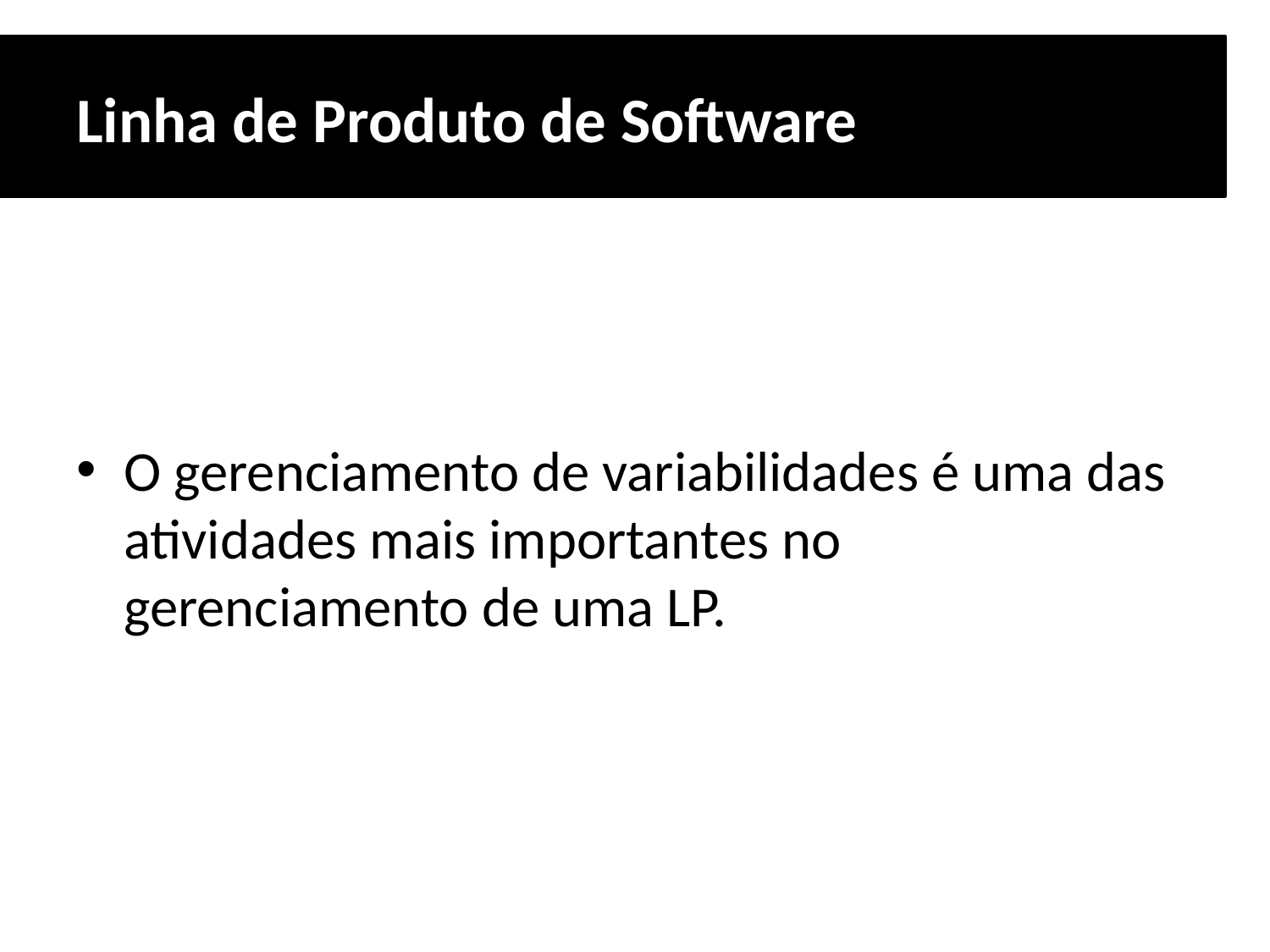

# Linha de Produto de Software
O gerenciamento de variabilidades é uma das atividades mais importantes no gerenciamento de uma LP.